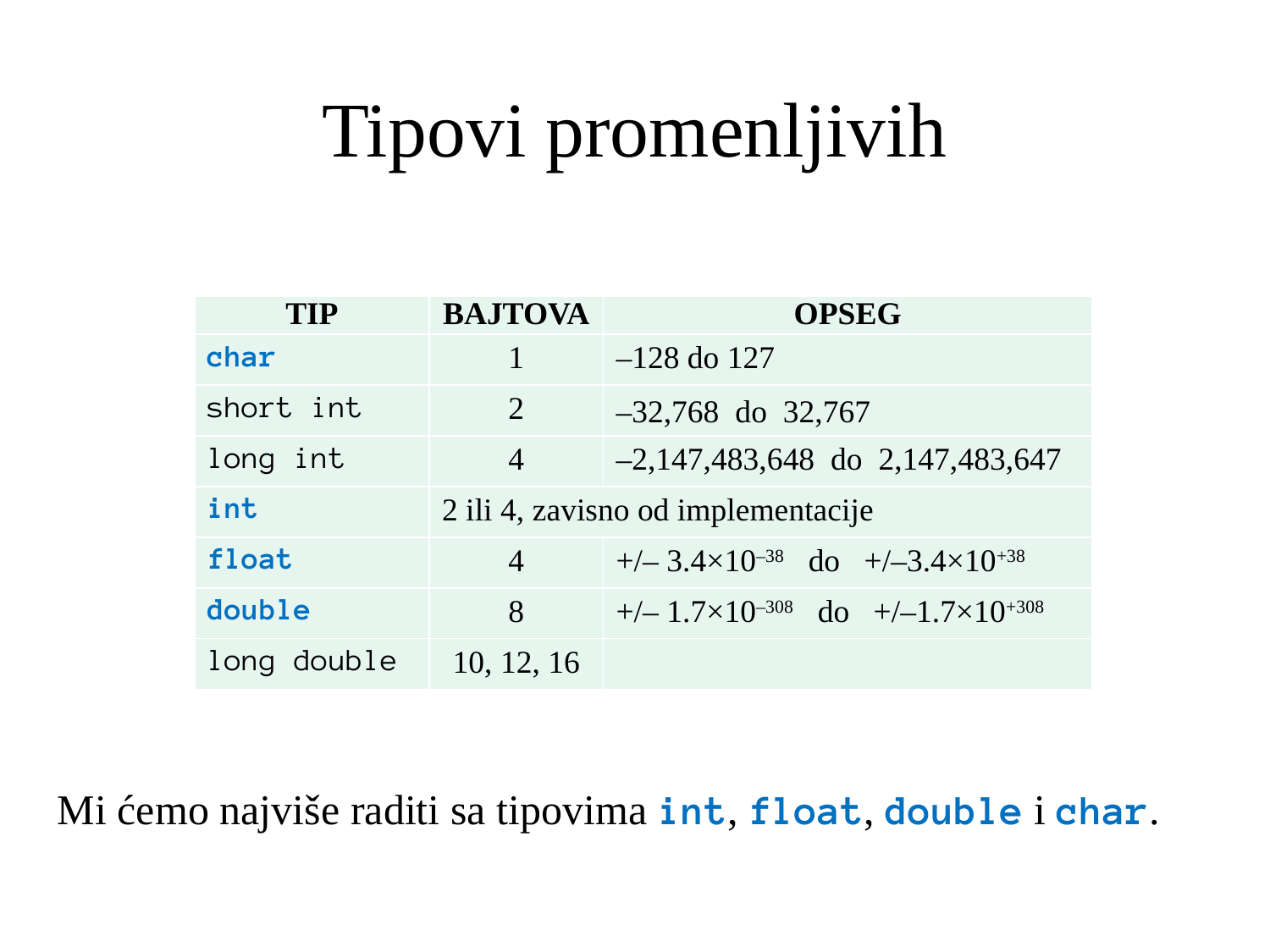

# Tipovi promenljivih
| TIP | BAJTOVA | OPSEG |
| --- | --- | --- |
| char | 1 | –128 do 127 |
| short int | 2 | –32,768 do 32,767 |
| long int | 4 | –2,147,483,648 do 2,147,483,647 |
| int | 2 ili 4, zavisno od implementacije |  |
| float | 4 | +/– 3.4×10–38 do +/–3.4×10+38 |
| double | 8 | +/– 1.7×10–308 do +/–1.7×10+308 |
| long double | 10, 12, 16 |  |
Mi ćemo najviše raditi sa tipovima int, float, double i char.